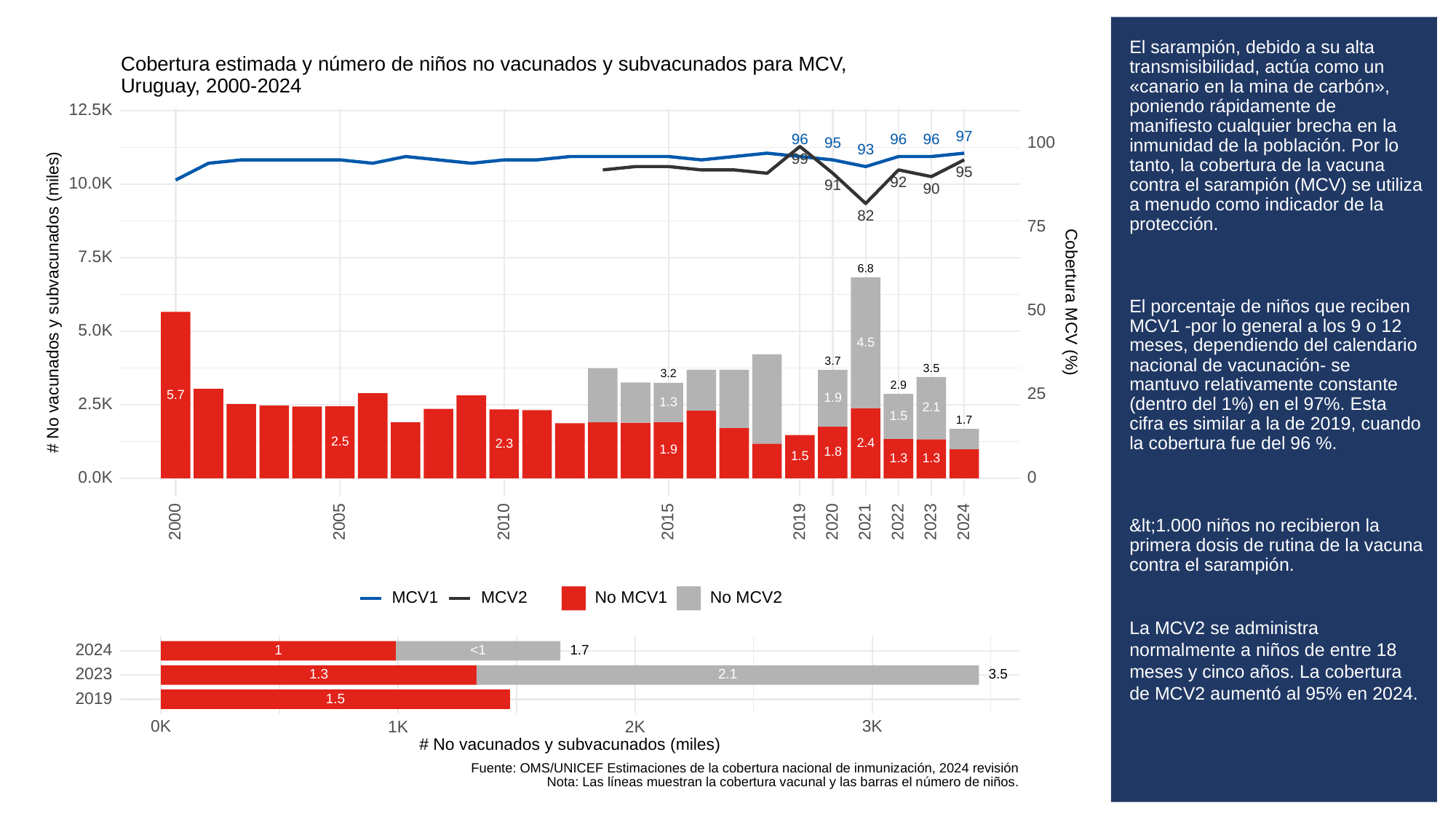

# El sarampión, debido a su alta transmisibilidad, actúa como un «canario en la mina de carbón», poniendo rápidamente de manifiesto cualquier brecha en la inmunidad de la población. Por lo tanto, la cobertura de la vacuna contra el sarampión (MCV) se utiliza a menudo como indicador de la protección.

El porcentaje de niños que reciben MCV1 -por lo general a los 9 o 12 meses, dependiendo del calendario nacional de vacunación- se mantuvo relativamente constante (dentro del 1%) en el 97%. Esta cifra es similar a la de 2019, cuando la cobertura fue del 96 %.

&lt;1.000 niños no recibieron la primera dosis de rutina de la vacuna contra el sarampión.

La MCV2 se administra normalmente a niños de entre 18 meses y cinco años. La cobertura de MCV2 aumentó al 95% en 2024.

Cobertura estimada y número de niños no vacunados y subvacunados para MCV,
Uruguay, 2000-2024
12.5K

97
96
96
96
100
95
93

99
95
92
10.0K
91
90

82

75
7.5K

6.8

# No vacunados y subvacunados (miles)
Cobertura MCV (%)
50

5.0K

4.5

3.7
3.5

3.2

2.9

25

5.7

1.9

1.3
2.5K
2.1

1.5
1.7

2.5
2.4

2.3

1.9
1.8

1.5
1.3
1.3
0.0K
0

2023
2000
2005
2010
2015
2019
2020
2021
2022
2024

MCV1
MCV2
No MCV1
No MCV2

2024
1
<1
1.7

2023
1.3
3.5
2.1

2019
1.5

3K
0K
1K
2K
# No vacunados y subvacunados (miles)
Fuente: OMS/UNICEF Estimaciones de la cobertura nacional de inmunización, 2024 revisión
Nota: Las líneas muestran la cobertura vacunal y las barras el número de niños.